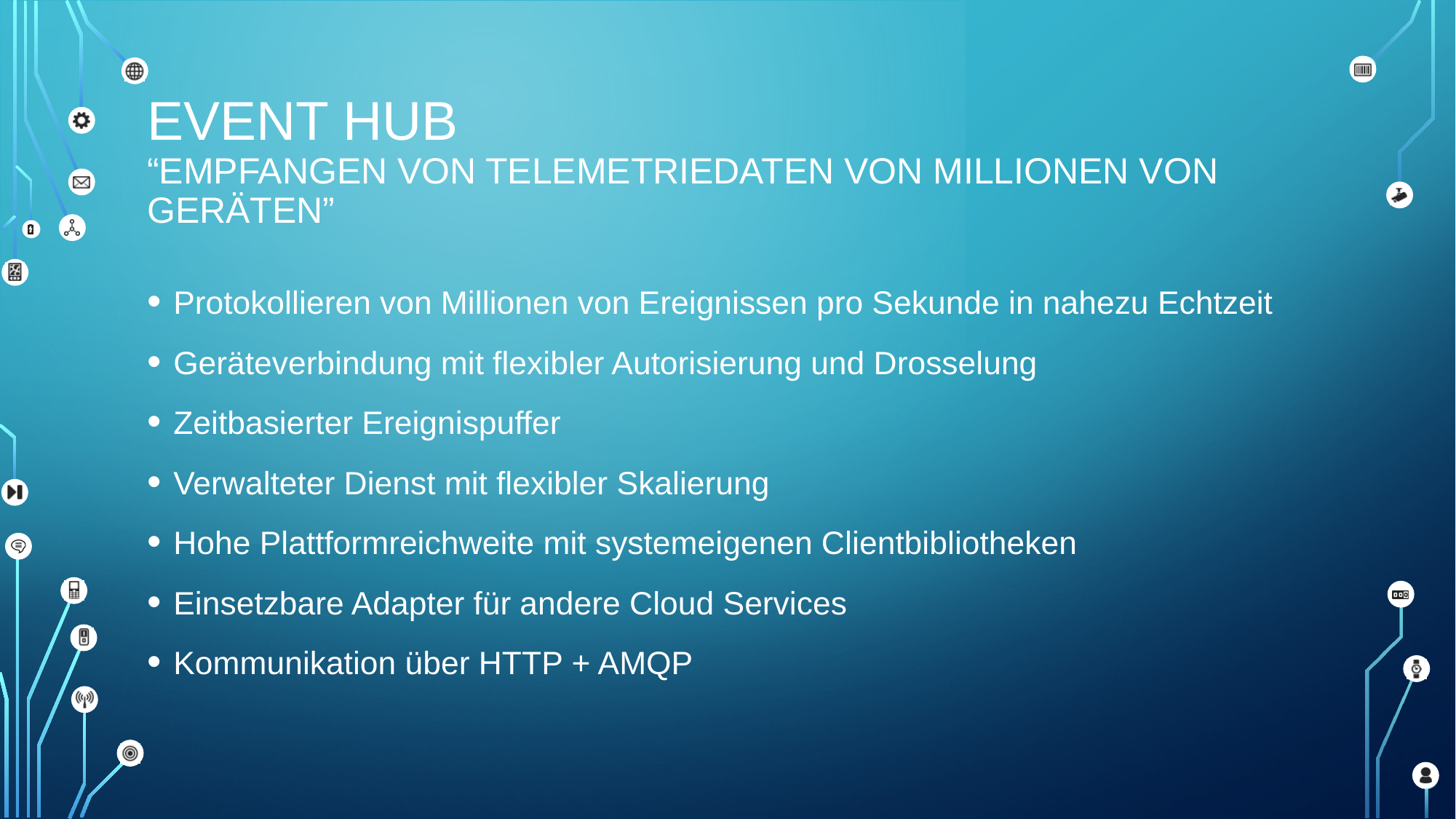

# Event Hub “Empfangen von Telemetriedaten von Millionen von Geräten”
Protokollieren von Millionen von Ereignissen pro Sekunde in nahezu Echtzeit
Geräteverbindung mit flexibler Autorisierung und Drosselung
Zeitbasierter Ereignispuffer
Verwalteter Dienst mit flexibler Skalierung
Hohe Plattformreichweite mit systemeigenen Clientbibliotheken
Einsetzbare Adapter für andere Cloud Services
Kommunikation über HTTP + AMQP